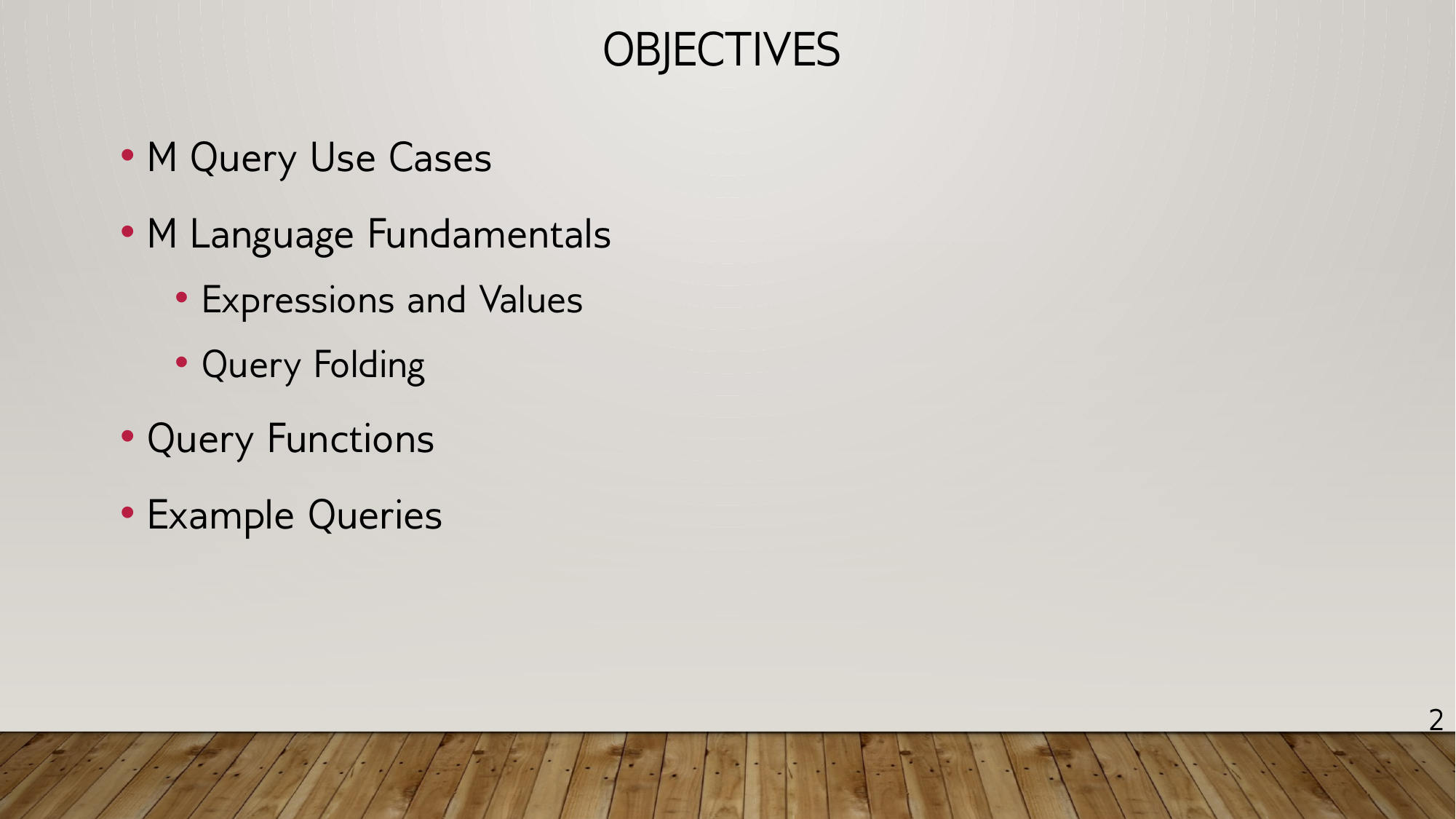

Objectives
M Query Use Cases
M Language Fundamentals
Expressions and Values
Query Folding
Query Functions
Example Queries

2